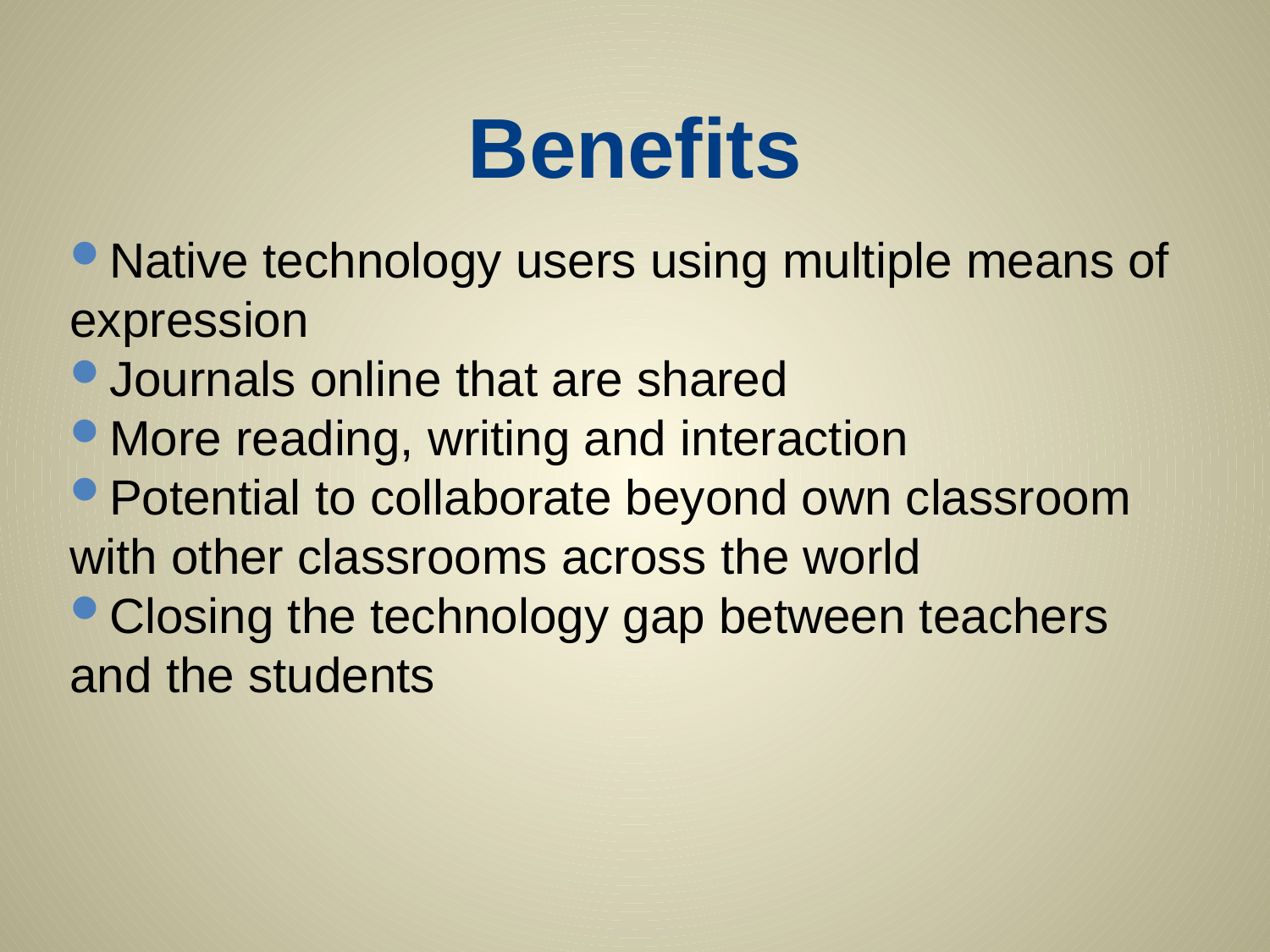

# Benefits
Native technology users using multiple means of expression
Journals online that are shared
More reading, writing and interaction
Potential to collaborate beyond own classroom with other classrooms across the world
Closing the technology gap between teachers and the students